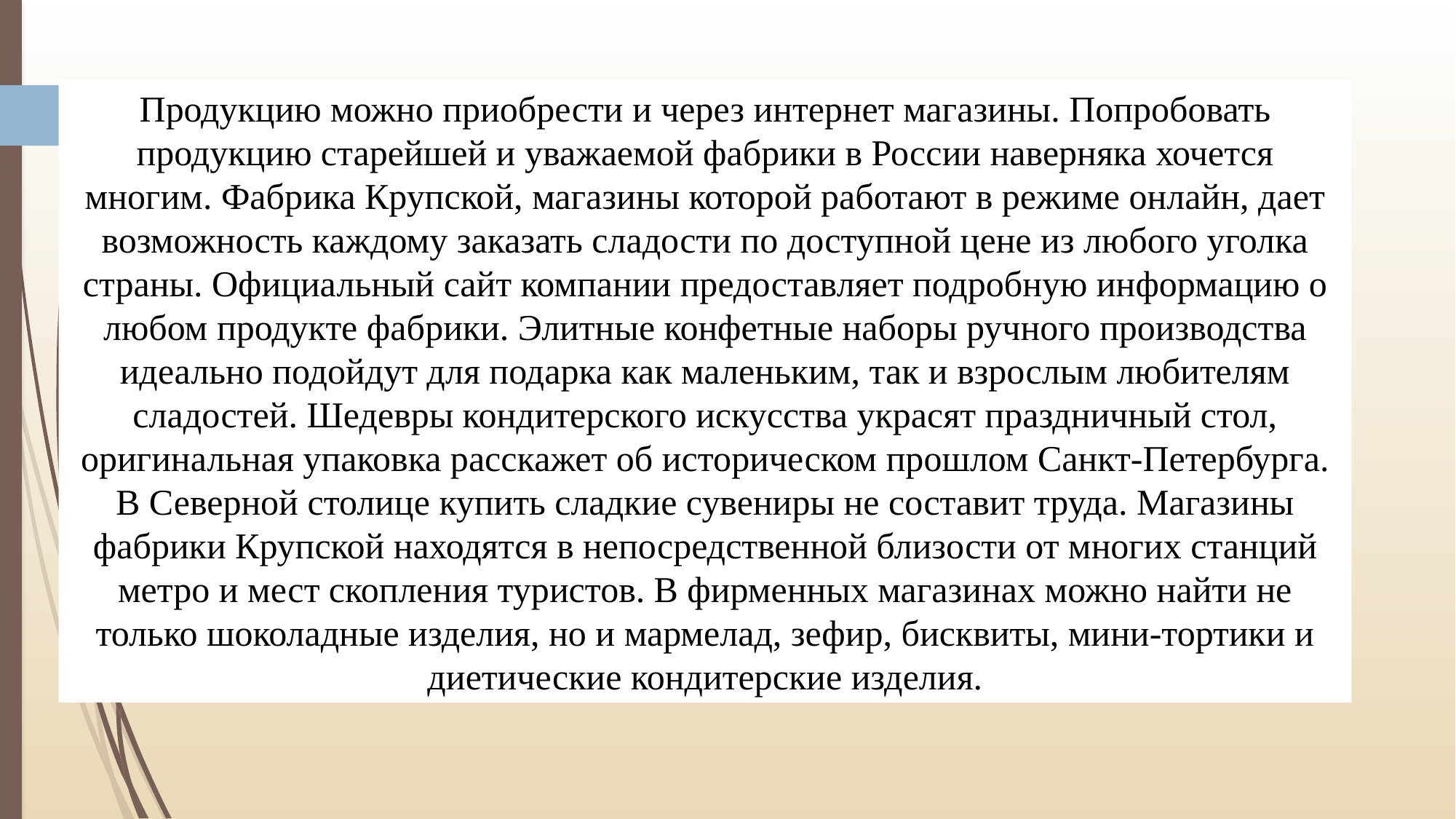

Продукцию можно приобрести и через интернет магазины. Попробовать продукцию старейшей и уважаемой фабрики в России наверняка хочется многим. Фабрика Крупской, магазины которой работают в режиме онлайн, дает возможность каждому заказать сладости по доступной цене из любого уголка страны. Официальный сайт компании предоставляет подробную информацию о любом продукте фабрики. Элитные конфетные наборы ручного производства идеально подойдут для подарка как маленьким, так и взрослым любителям сладостей. Шедевры кондитерского искусства украсят праздничный стол, оригинальная упаковка расскажет об историческом прошлом Санкт-Петербурга. В Северной столице купить сладкие сувениры не составит труда. Магазины фабрики Крупской находятся в непосредственной близости от многих станций метро и мест скопления туристов. В фирменных магазинах можно найти не только шоколадные изделия, но и мармелад, зефир, бисквиты, мини-тортики и диетические кондитерские изделия.